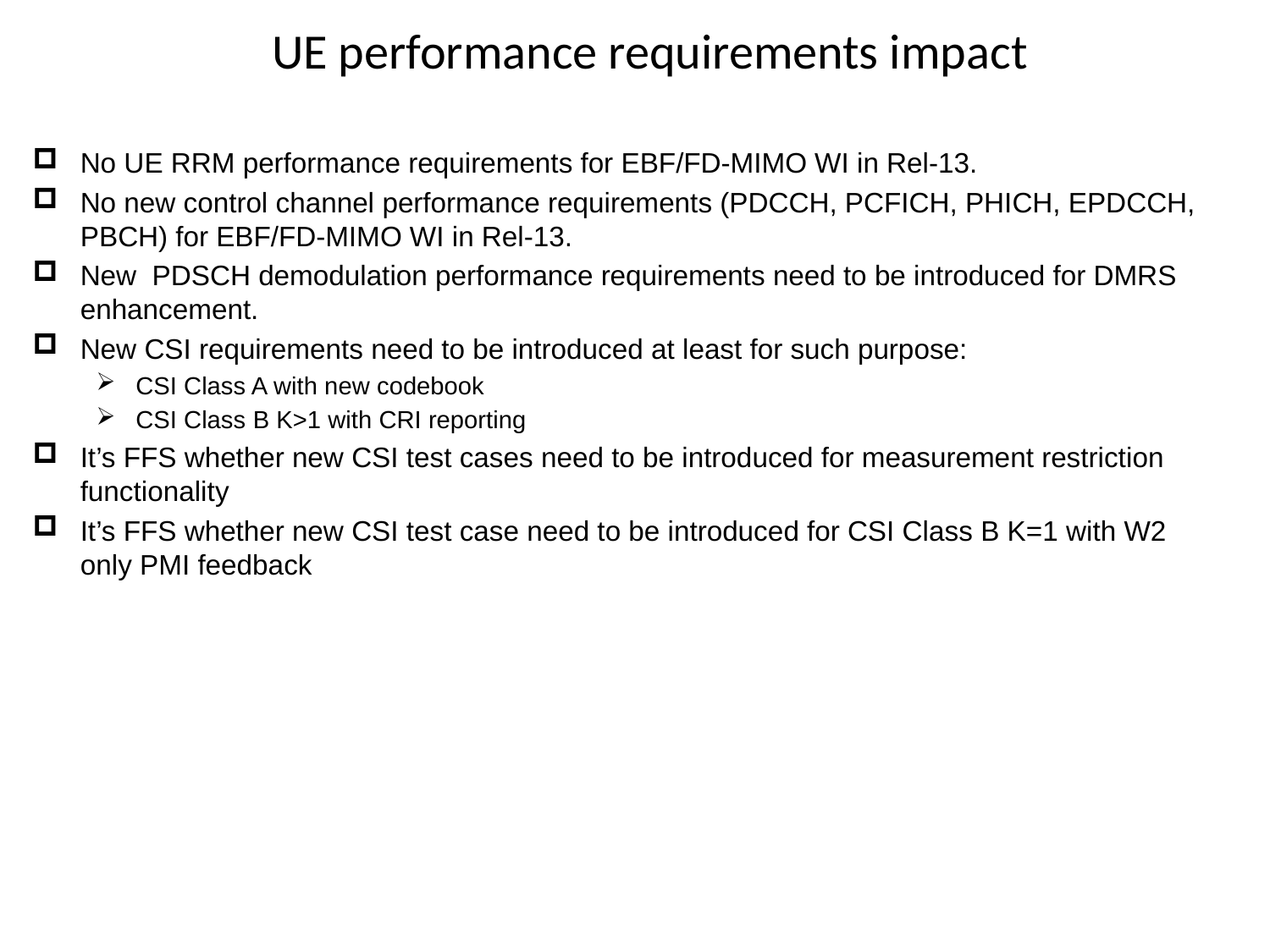

UE performance requirements impact
No UE RRM performance requirements for EBF/FD-MIMO WI in Rel-13.
No new control channel performance requirements (PDCCH, PCFICH, PHICH, EPDCCH, PBCH) for EBF/FD-MIMO WI in Rel-13.
New  PDSCH demodulation performance requirements need to be introduced for DMRS enhancement.
New CSI requirements need to be introduced at least for such purpose:
CSI Class A with new codebook
CSI Class B K>1 with CRI reporting
It’s FFS whether new CSI test cases need to be introduced for measurement restriction functionality
It’s FFS whether new CSI test case need to be introduced for CSI Class B K=1 with W2 only PMI feedback